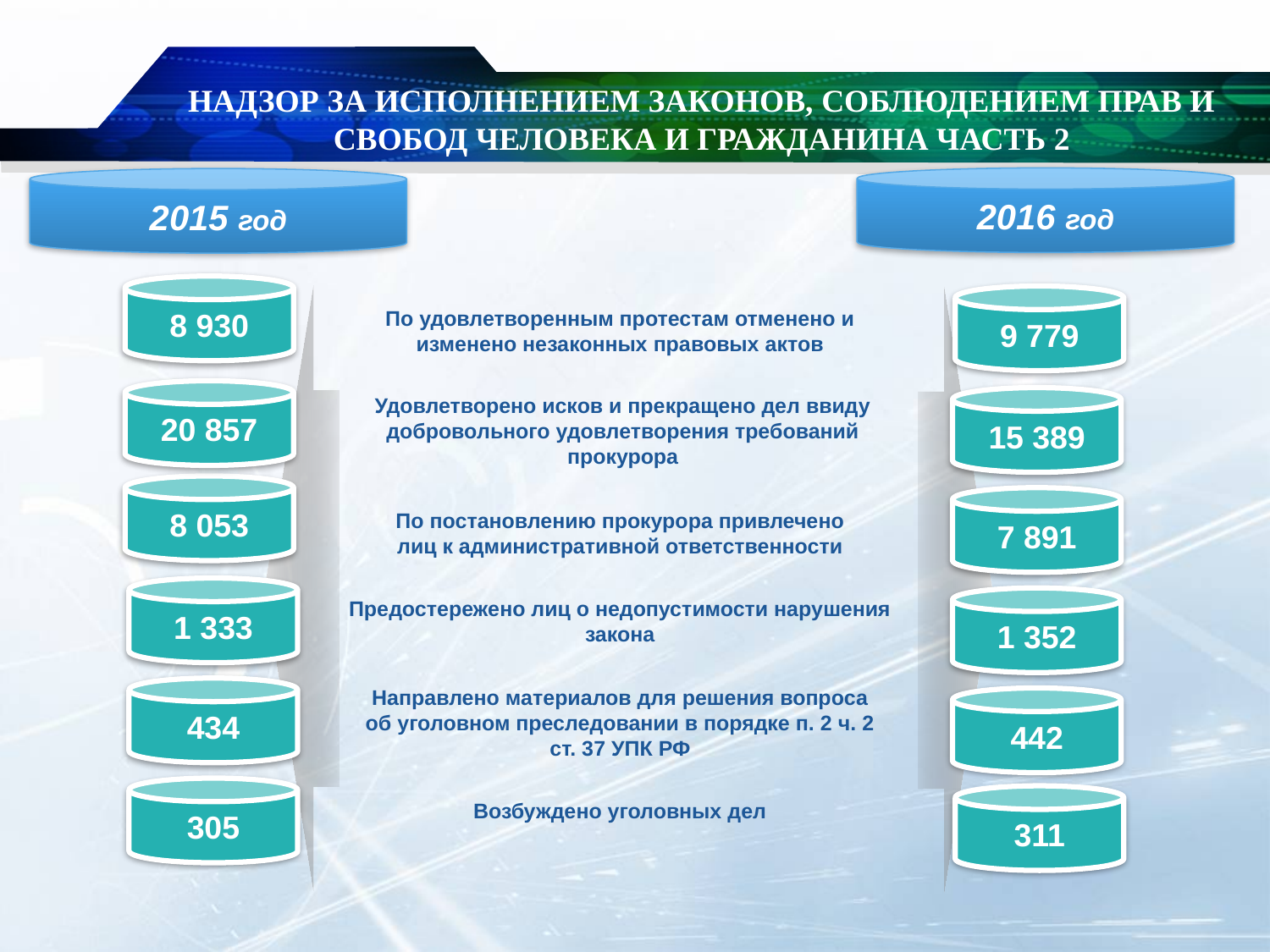

# НАДЗОР ЗА ИСПОЛНЕНИЕМ ЗАКОНОВ, СОБЛЮДЕНИЕМ ПРАВ И СВОБОД ЧЕЛОВЕКА И ГРАЖДАНИНА ЧАСТЬ 2
2016 год
2015 год
8 930

9 779

По удовлетворенным протестам отменено и изменено незаконных правовых актов
20 857
Удовлетворено исков и прекращено дел ввиду добровольного удовлетворения требований прокурора
15 389
8 053
7 891
По постановлению прокурора привлечено лиц к административной ответственности
1 333
1 352
Предостережено лиц о недопустимости нарушения закона
Направлено материалов для решения вопроса об уголовном преследовании в порядке п. 2 ч. 2 ст. 37 УПК РФ
434
442
305
311
Возбуждено уголовных дел